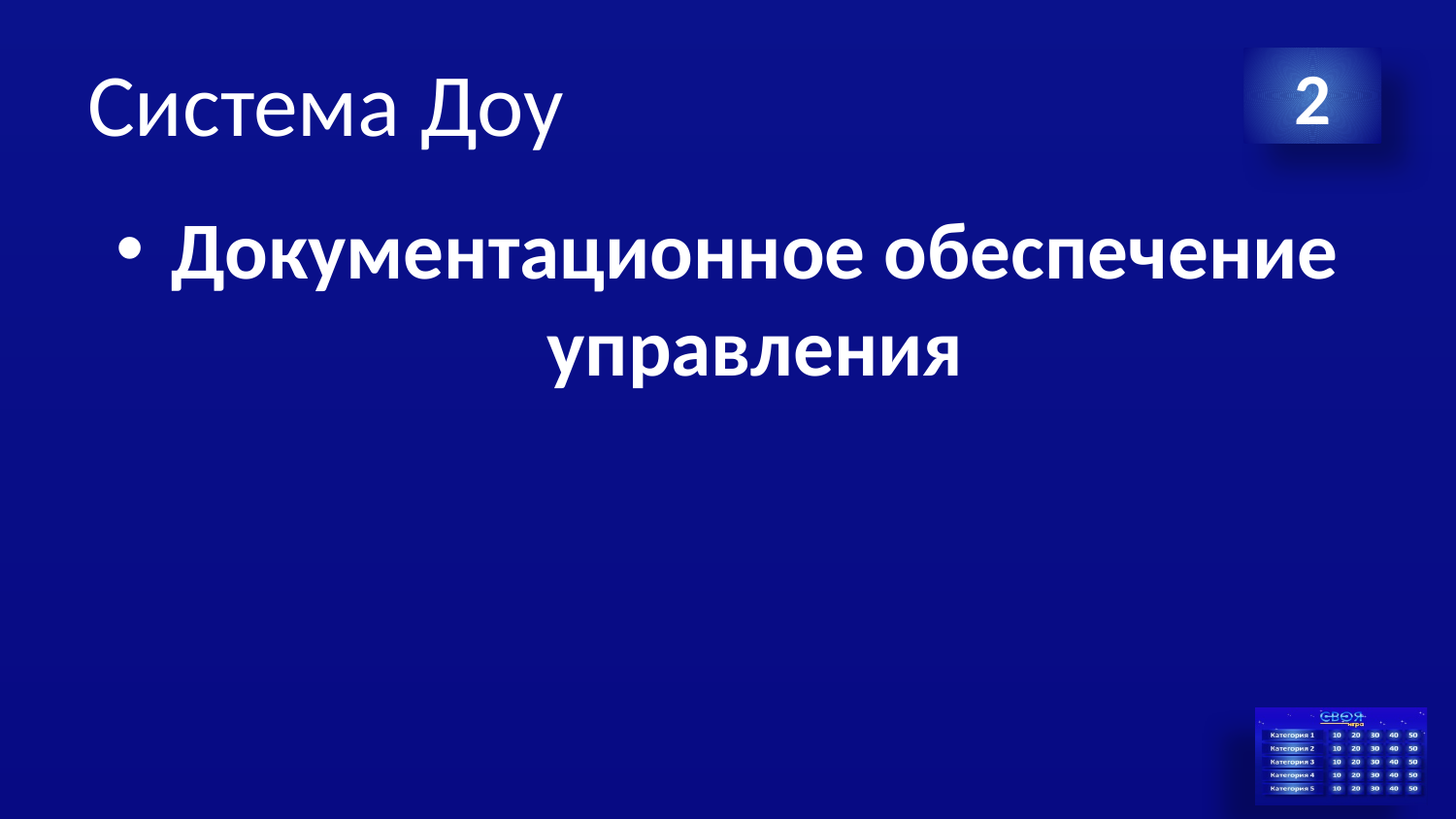

# Система Доу
2
Документационное обеспечение управления